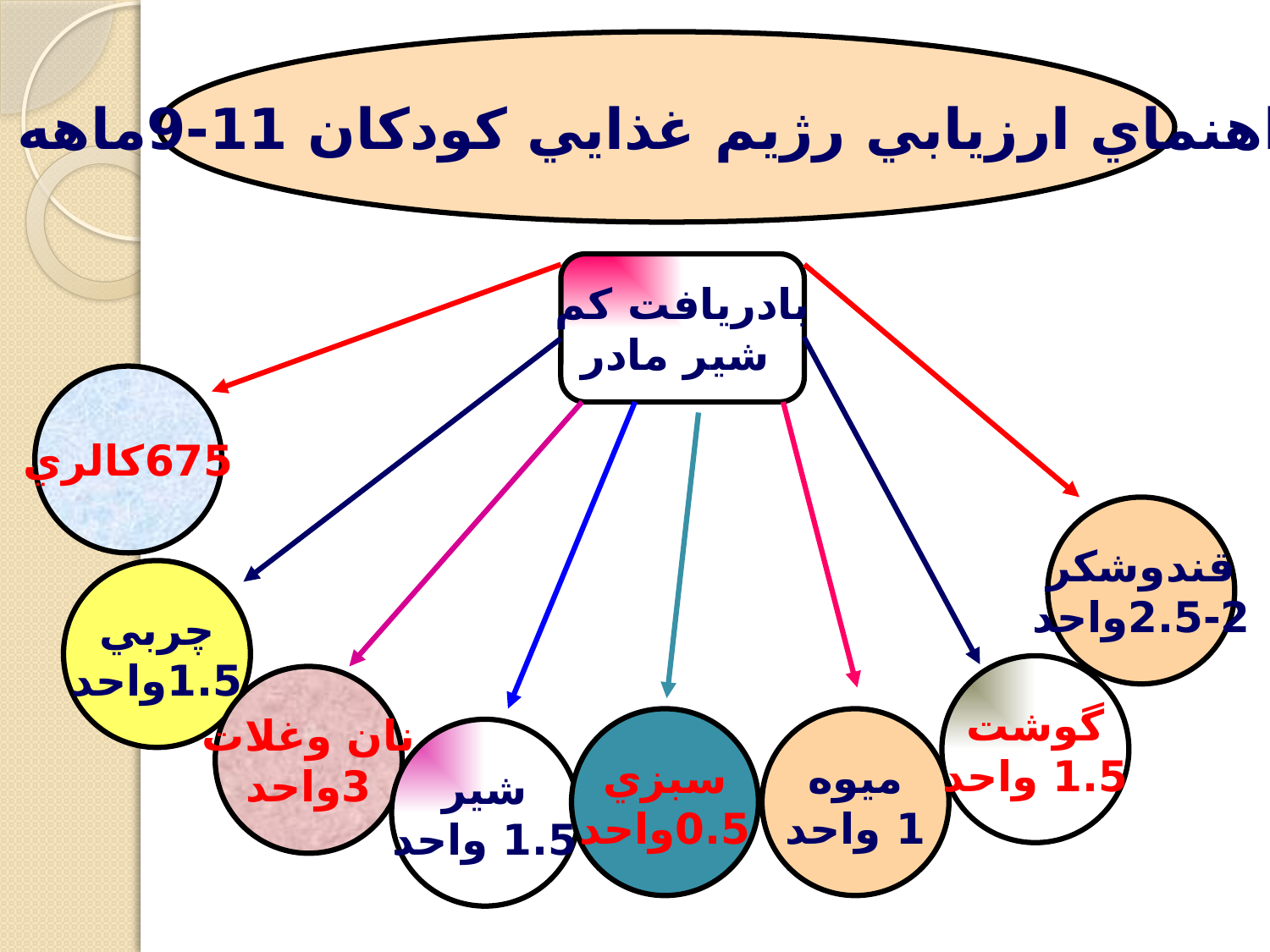

راهنماي ارزيابي رژيم غذايي كودكان 11-9ماهه
بادريافت كم
 شير مادر

675كالري

قندوشكر
2.5-2واحد
چربي
1.5واحد
گوشت
1.5 واحد
نان وغلات
3واحد
سبزي
0.5واحد
ميوه
1 واحد
شير
1.5 واحد